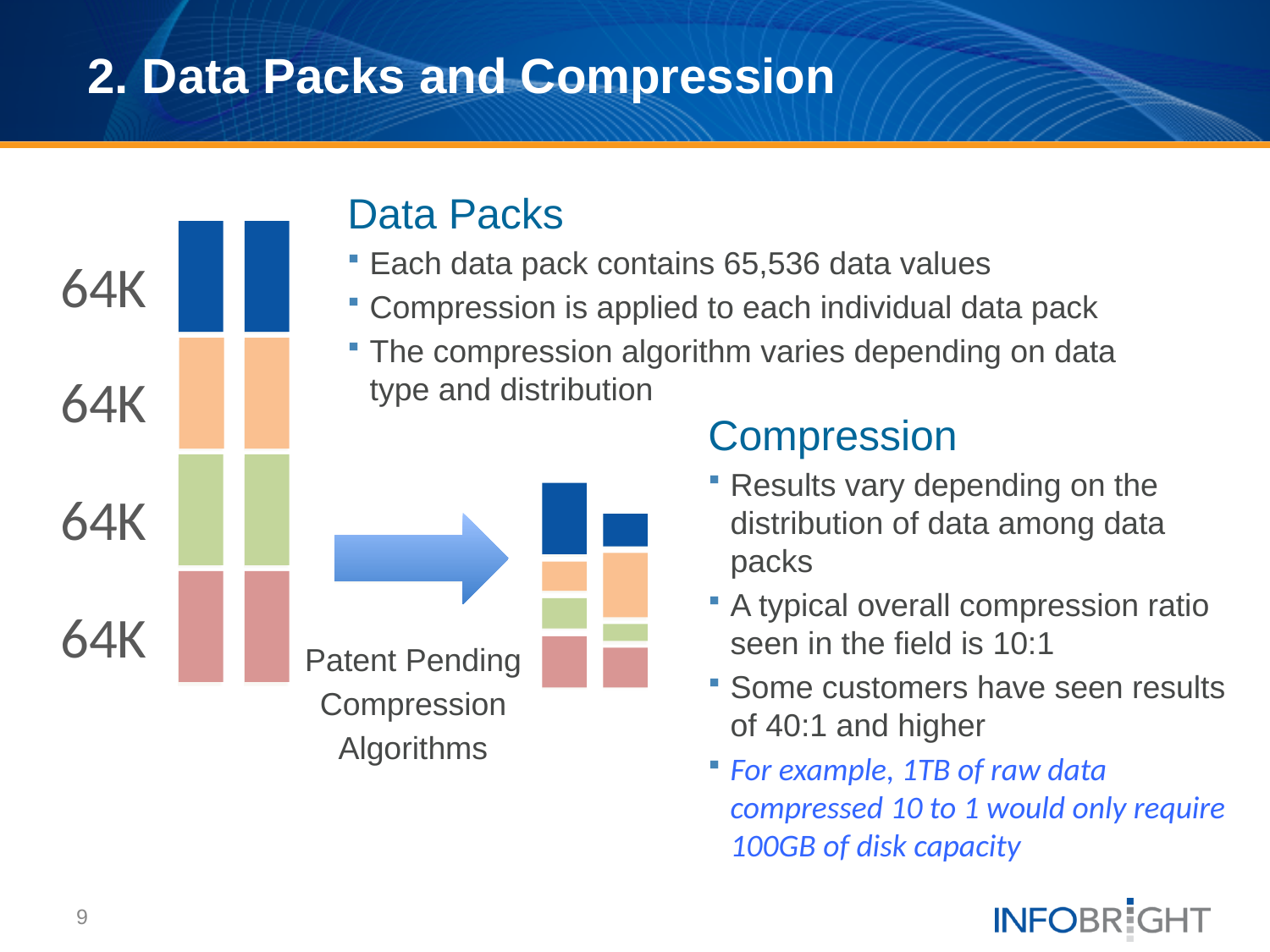

# 2. Data Packs and Compression
Data Packs
Each data pack contains 65,536 data values
Compression is applied to each individual data pack
The compression algorithm varies depending on data type and distribution

64K

64K
Compression
Results vary depending on the distribution of data among data packs
A typical overall compression ratio seen in the field is 10:1
Some customers have seen results of 40:1 and higher
For example, 1TB of raw data compressed 10 to 1 would only require 100GB of disk capacity

Patent Pending
Compression
Algorithms

64K

64K
9